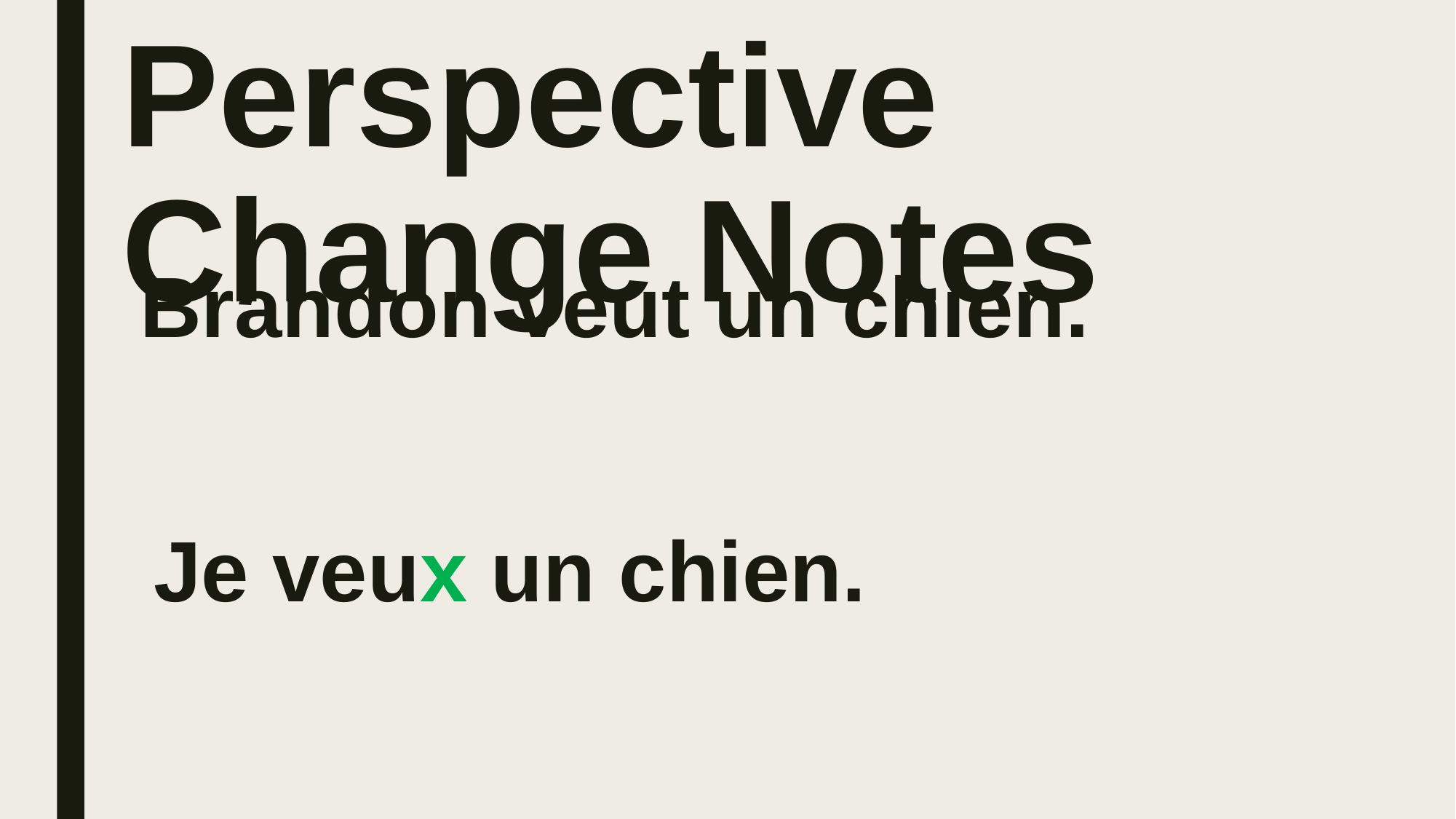

# Perspective Change Notes
Brandon veut un chien.
Je veux un chien.